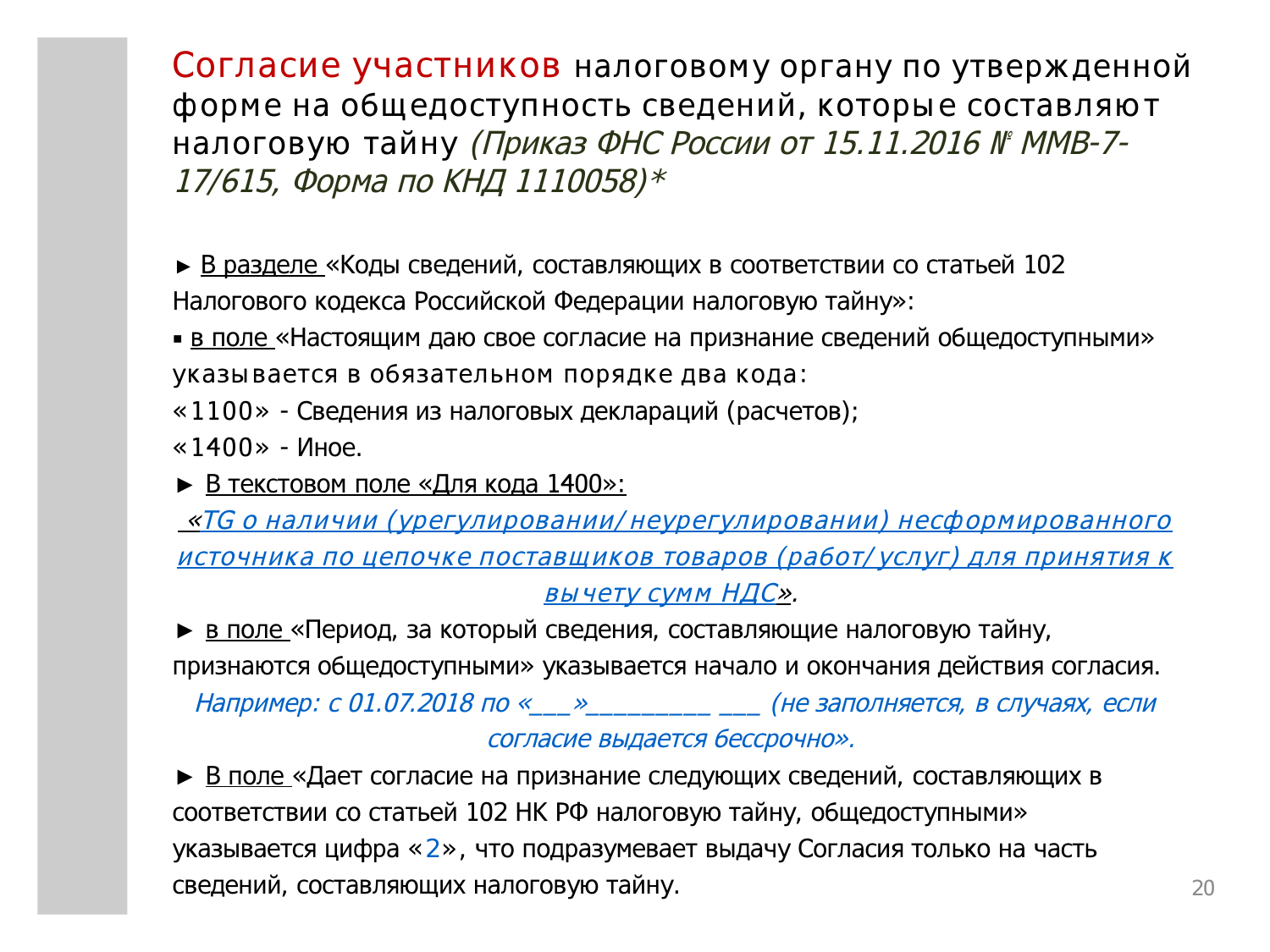

# Согласие участников налоговому органу по утвержденной форме на общедоступность сведений, которые составляют налоговую тайну (Приказ ФНС России от 15.11.2016 № ММВ-7-17/615, Форма по КНД 1110058)*
► В разделе «Коды сведений, составляющих в соответствии со статьей 102 Налогового кодекса Российской Федерации налоговую тайну»:
▪ в поле «Настоящим даю свое согласие на признание сведений общедоступными» указывается в обязательном порядке два кода:
«1100» - Сведения из налоговых деклараций (расчетов);
«1400» - Иное.
► В текстовом поле «Для кода 1400»:
 «TG о наличии (урегулировании/неурегулировании) несформированного источника по цепочке поставщиков товаров (работ/услуг) для принятия к вычету сумм НДС».
► в поле «Период, за который сведения, составляющие налоговую тайну, признаются общедоступными» указывается начало и окончания действия согласия.
Например: с 01.07.2018 по «___»_________ ___ (не заполняется, в случаях, если согласие выдается бессрочно».
► В поле «Дает согласие на признание следующих сведений, составляющих в соответствии со статьей 102 НК РФ налоговую тайну, общедоступными» указывается цифра «2», что подразумевает выдачу Согласия только на часть сведений, составляющих налоговую тайну.
20